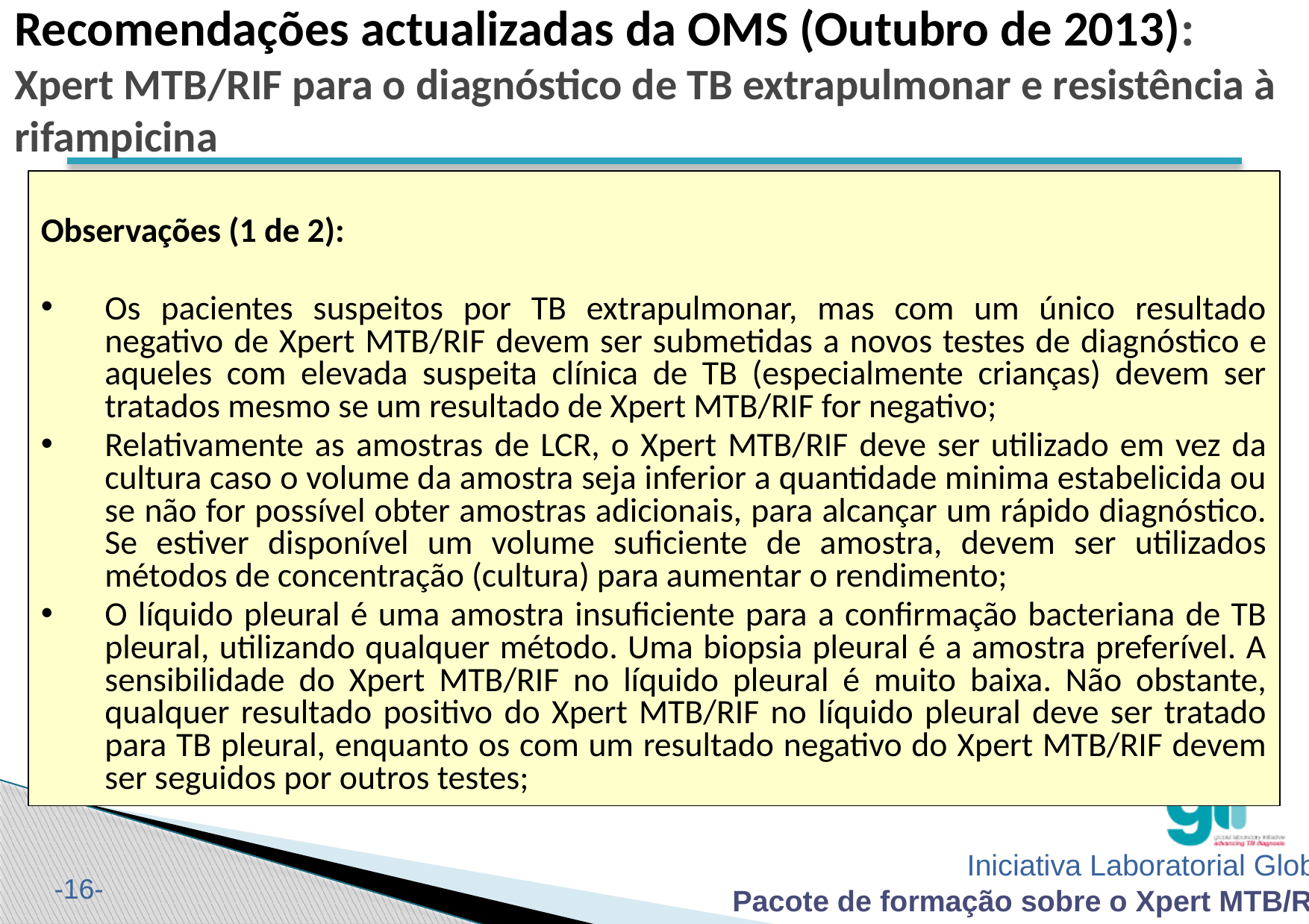

# Recomendações actualizadas da OMS (Outubro de 2013): Xpert MTB/RIF para o diagnóstico de TB extrapulmonar e resistência à rifampicina

Observações (1 de 2):

Os pacientes suspeitos por TB extrapulmonar, mas com um único resultado negativo de Xpert MTB/RIF devem ser submetidas a novos testes de diagnóstico e aqueles com elevada suspeita clínica de TB (especialmente crianças) devem ser tratados mesmo se um resultado de Xpert MTB/RIF for negativo;
Relativamente as amostras de LCR, o Xpert MTB/RIF deve ser utilizado em vez da cultura caso o volume da amostra seja inferior a quantidade minima estabelicida ou se não for possível obter amostras adicionais, para alcançar um rápido diagnóstico. Se estiver disponível um volume suficiente de amostra, devem ser utilizados métodos de concentração (cultura) para aumentar o rendimento;
O líquido pleural é uma amostra insuficiente para a confirmação bacteriana de TB pleural, utilizando qualquer método. Uma biopsia pleural é a amostra preferível. A sensibilidade do Xpert MTB/RIF no líquido pleural é muito baixa. Não obstante, qualquer resultado positivo do Xpert MTB/RIF no líquido pleural deve ser tratado para TB pleural, enquanto os com um resultado negativo do Xpert MTB/RIF devem ser seguidos por outros testes;